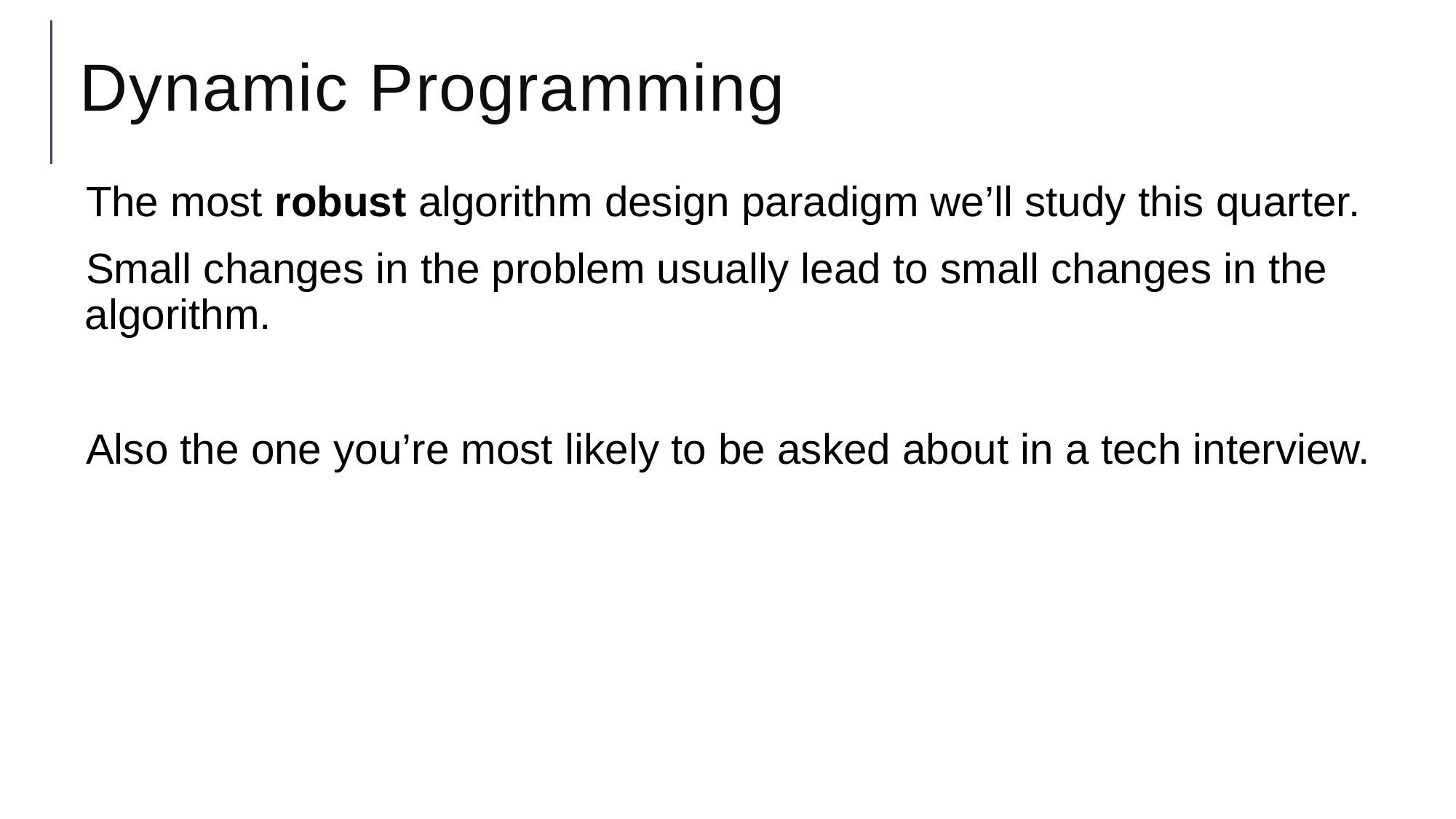

# Dynamic Programming
The most robust algorithm design paradigm we’ll study this quarter.
Small changes in the problem usually lead to small changes in the algorithm.

Also the one you’re most likely to be asked about in a tech interview.